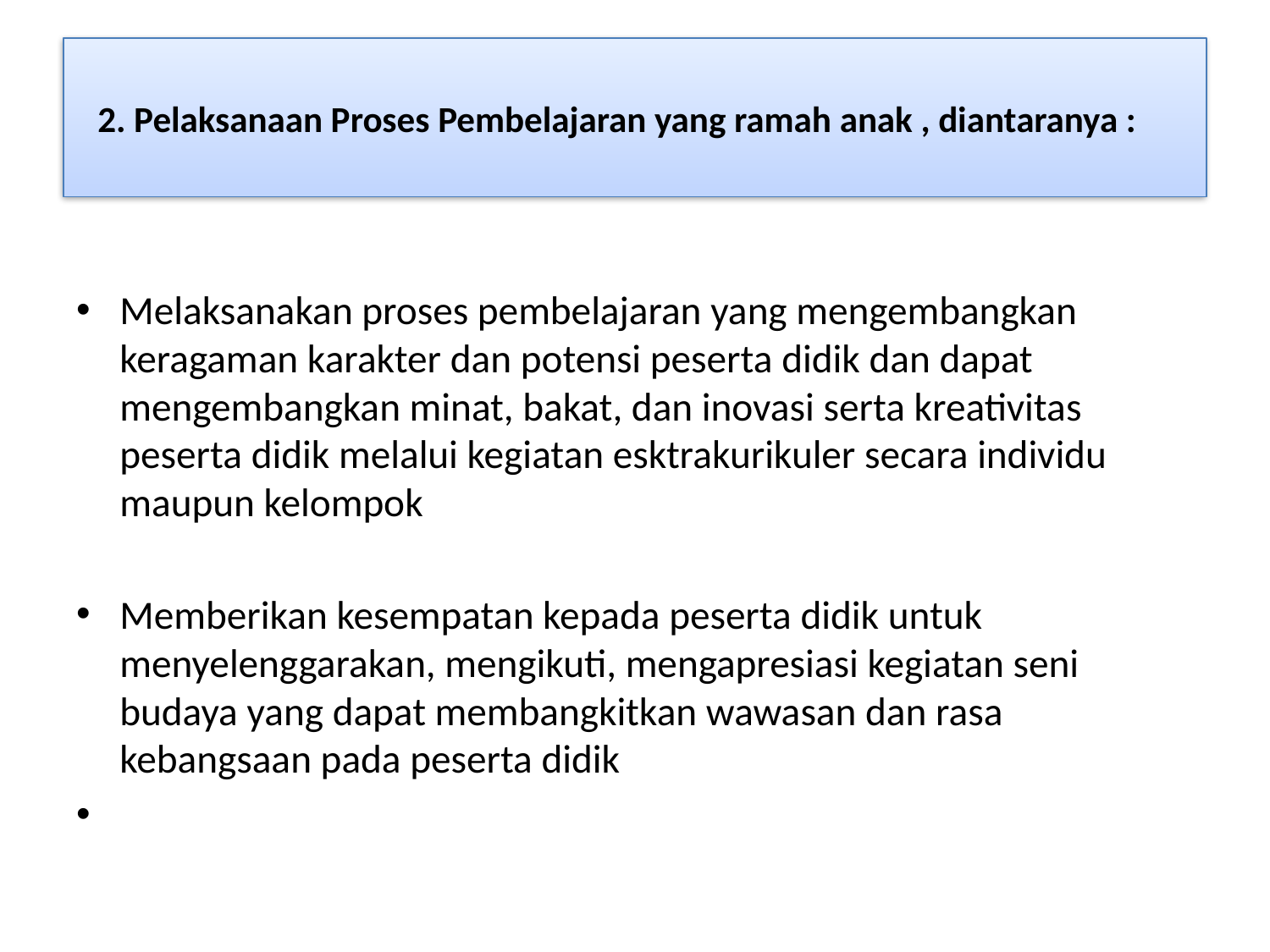

# 2. Pelaksanaan Proses Pembelajaran yang ramah anak , diantaranya :

Melaksanakan proses pembelajaran yang mengembangkan keragaman karakter dan potensi peserta didik dan dapat mengembangkan minat, bakat, dan inovasi serta kreativitas peserta didik melalui kegiatan esktrakurikuler secara individu maupun kelompok

Memberikan kesempatan kepada peserta didik untuk menyelenggarakan, mengikuti, mengapresiasi kegiatan seni budaya yang dapat membangkitkan wawasan dan rasa kebangsaan pada peserta didik